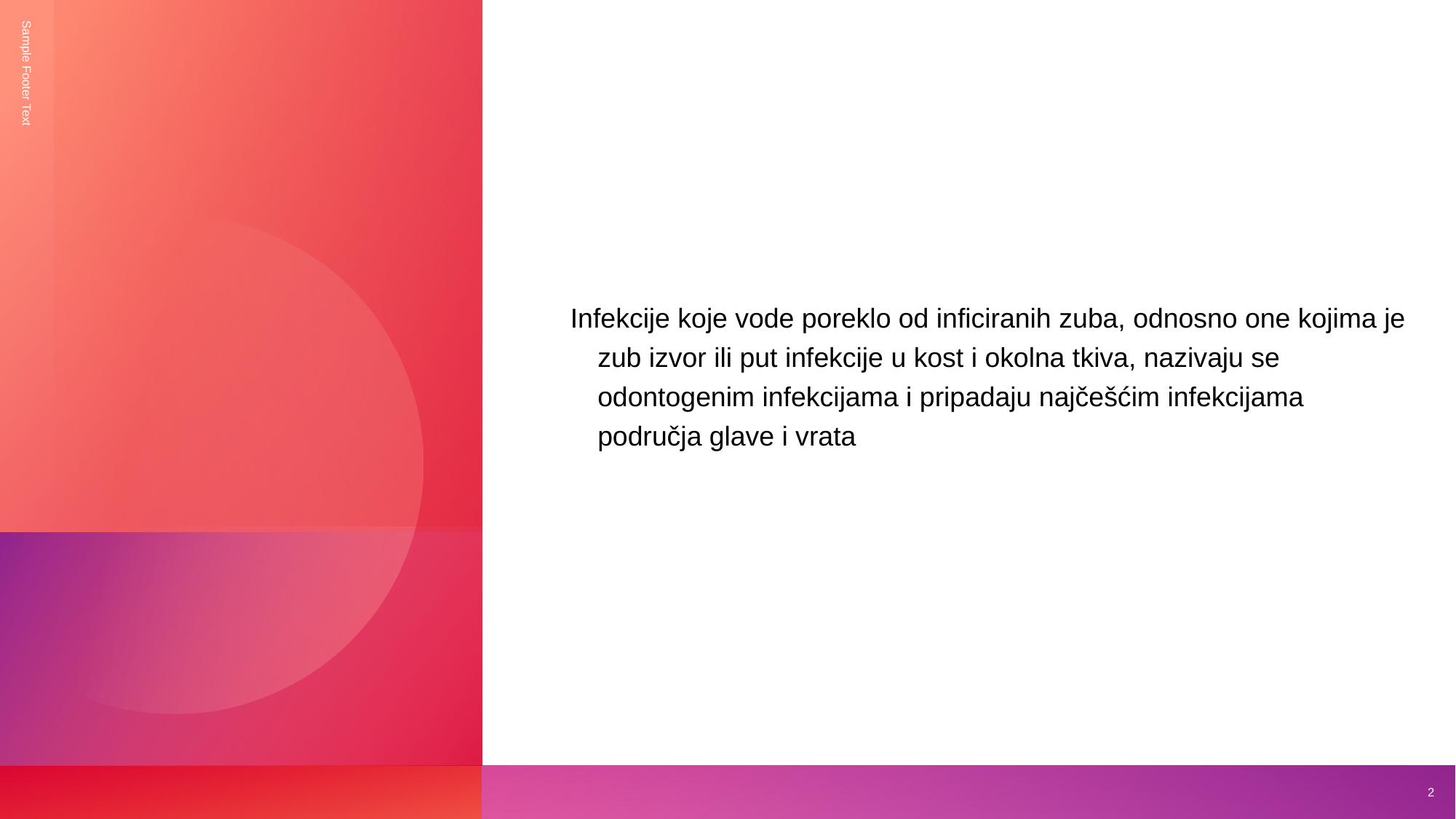

Infekcije koje vode poreklo od inficiranih zuba, odnosno one kojima je zub izvor ili put infekcije u kost i okolna tkiva, nazivaju se odontogenim infekcijama i pripadaju najčešćim infekcijama područja glave i vrata
Sample Footer Text
2